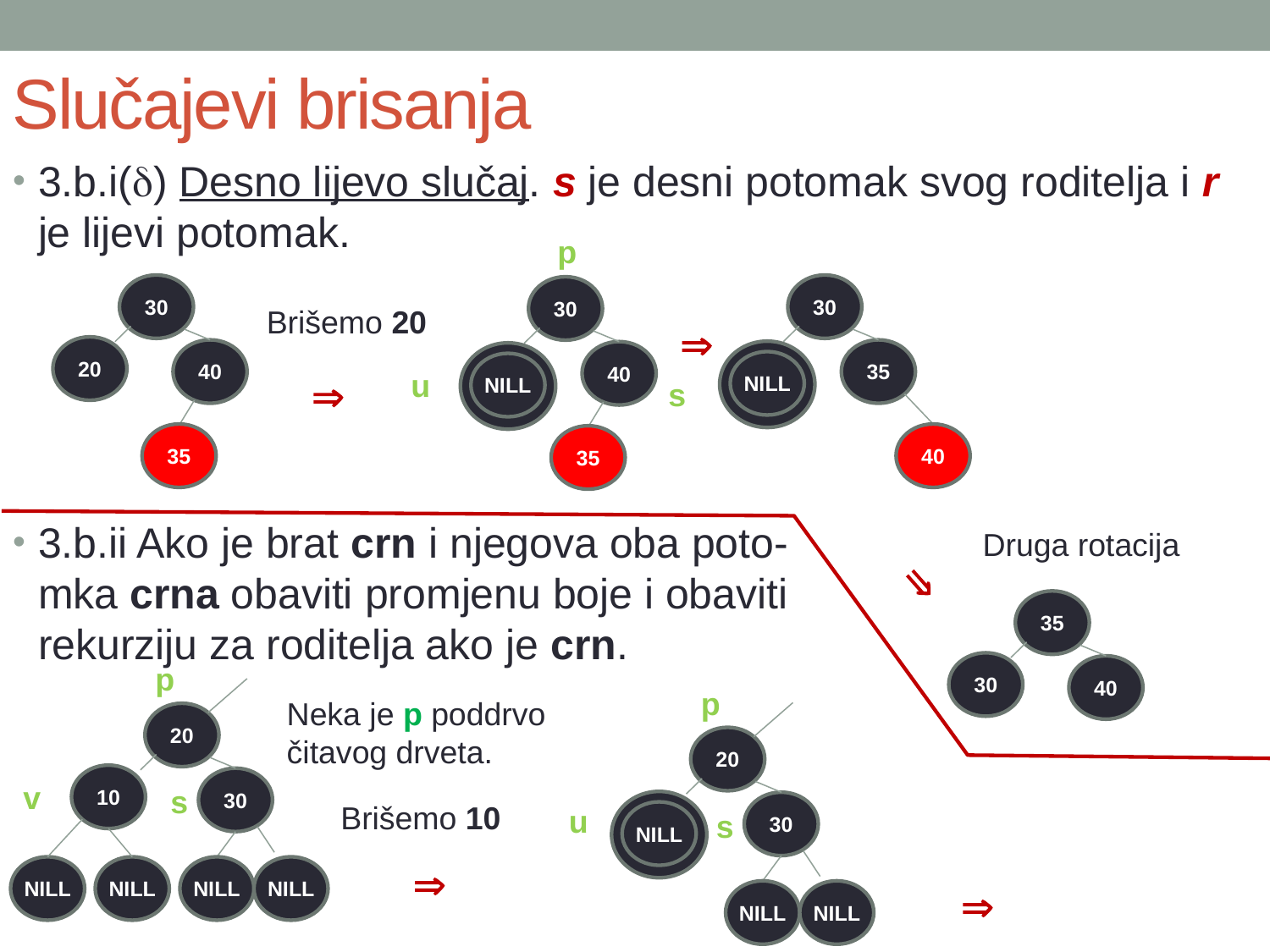

# Slučajevi brisanja
3.b.i(δ) Desno lijevo slučaj. s je desni potomak svog roditelja i r je lijevi potomak.

3.b.ii Ako je brat crn i njegova oba poto-
mka crna obaviti promjenu boje i obaviti
rekurziju za roditelja ako je crn.

p
⇒
30
30
30
Brišemo 20
⇒
20
40
35

40

NILL
NILL
u
s
35
40
35

Druga rotacija
⇒
35
30
p
40
p
Neka je p poddrvo čitavog drveta.
20
20
10
30
v
s
Brišemo 10

30
u
s
NILL
⇒
⇒
NILL
NILL
NILL
NILL
NILL
NILL